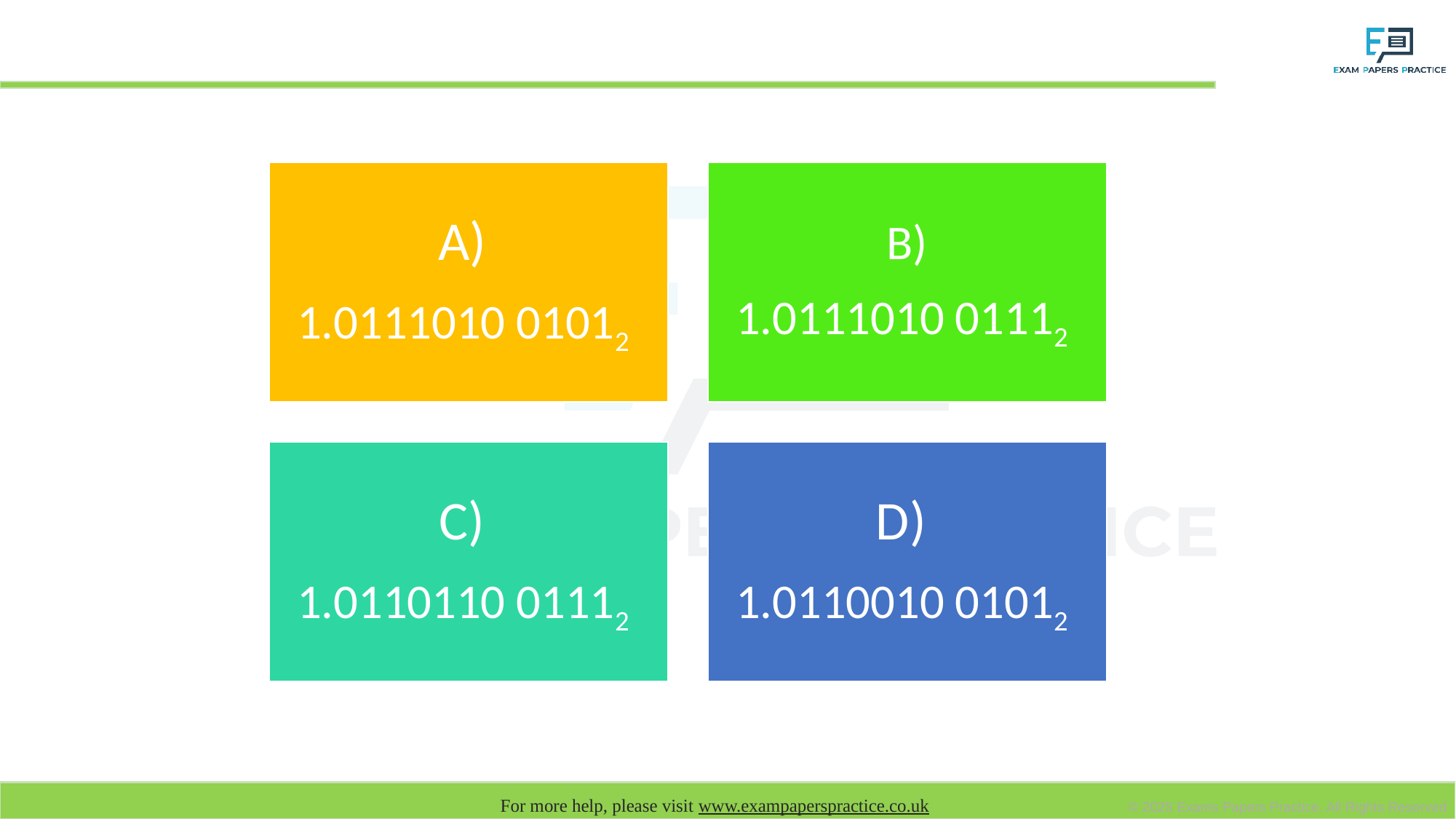

# What is -19.510  in normalised floating point?
A)
1.0111010 01012
B)
1.0111010 01112
C)
1.0110110 01112
D)
1.0110010 01012